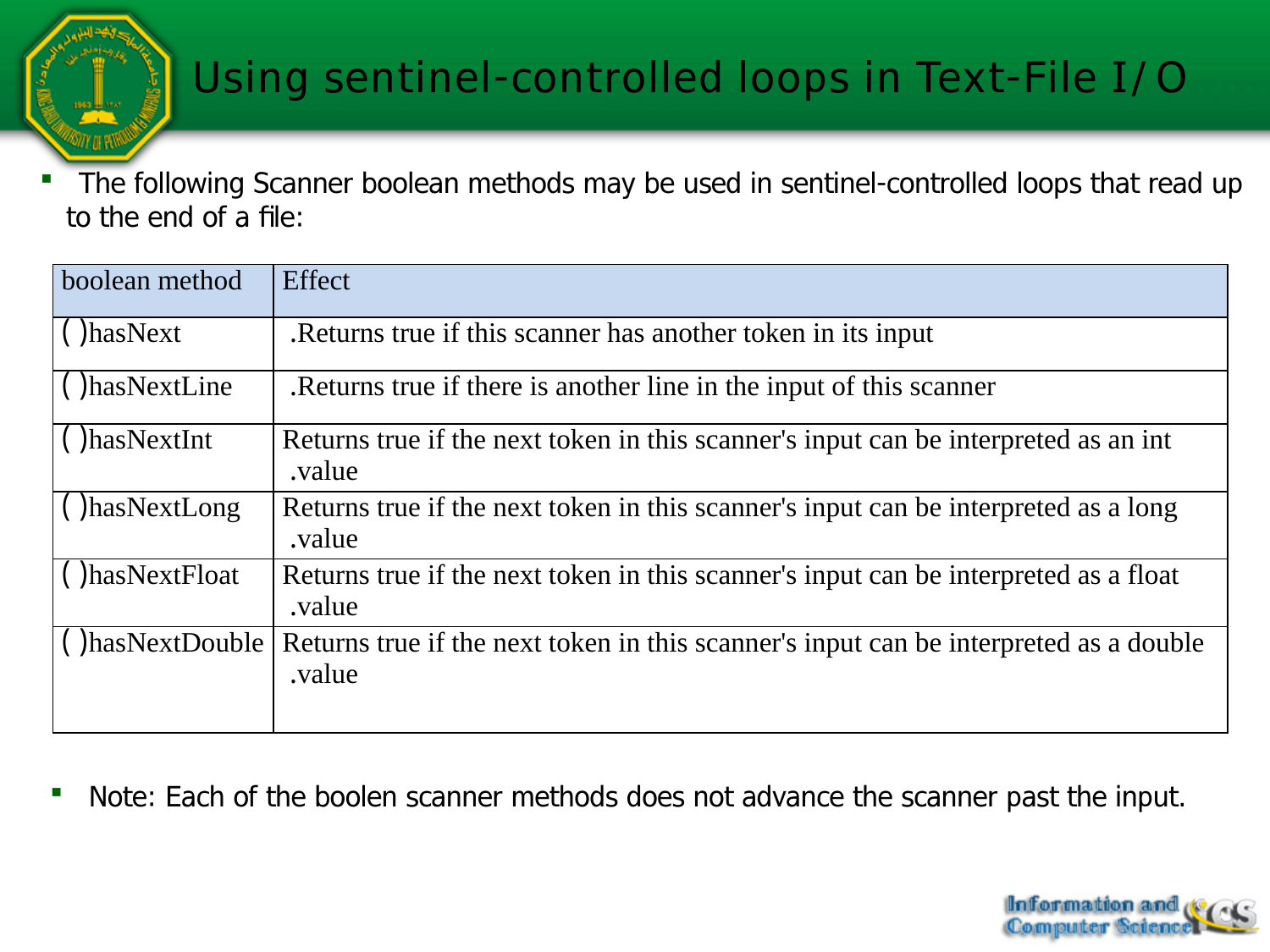

# Using sentinel-controlled loops in Text-File I/O
 The following Scanner boolean methods may be used in sentinel-controlled loops that read up
   to the end of a file:
| boolean method | Effect |
| --- | --- |
| hasNext( ) | Returns true if this scanner has another token in its input. |
| hasNextLine( ) | Returns true if there is another line in the input of this scanner. |
| hasNextInt( ) | Returns true if the next token in this scanner's input can be interpreted as an int value. |
| hasNextLong( ) | Returns true if the next token in this scanner's input can be interpreted as a long value. |
| hasNextFloat( ) | Returns true if the next token in this scanner's input can be interpreted as a float value. |
| hasNextDouble( ) | Returns true if the next token in this scanner's input can be interpreted as a double value. |
 Note: Each of the boolen scanner methods does not advance the scanner past the input.